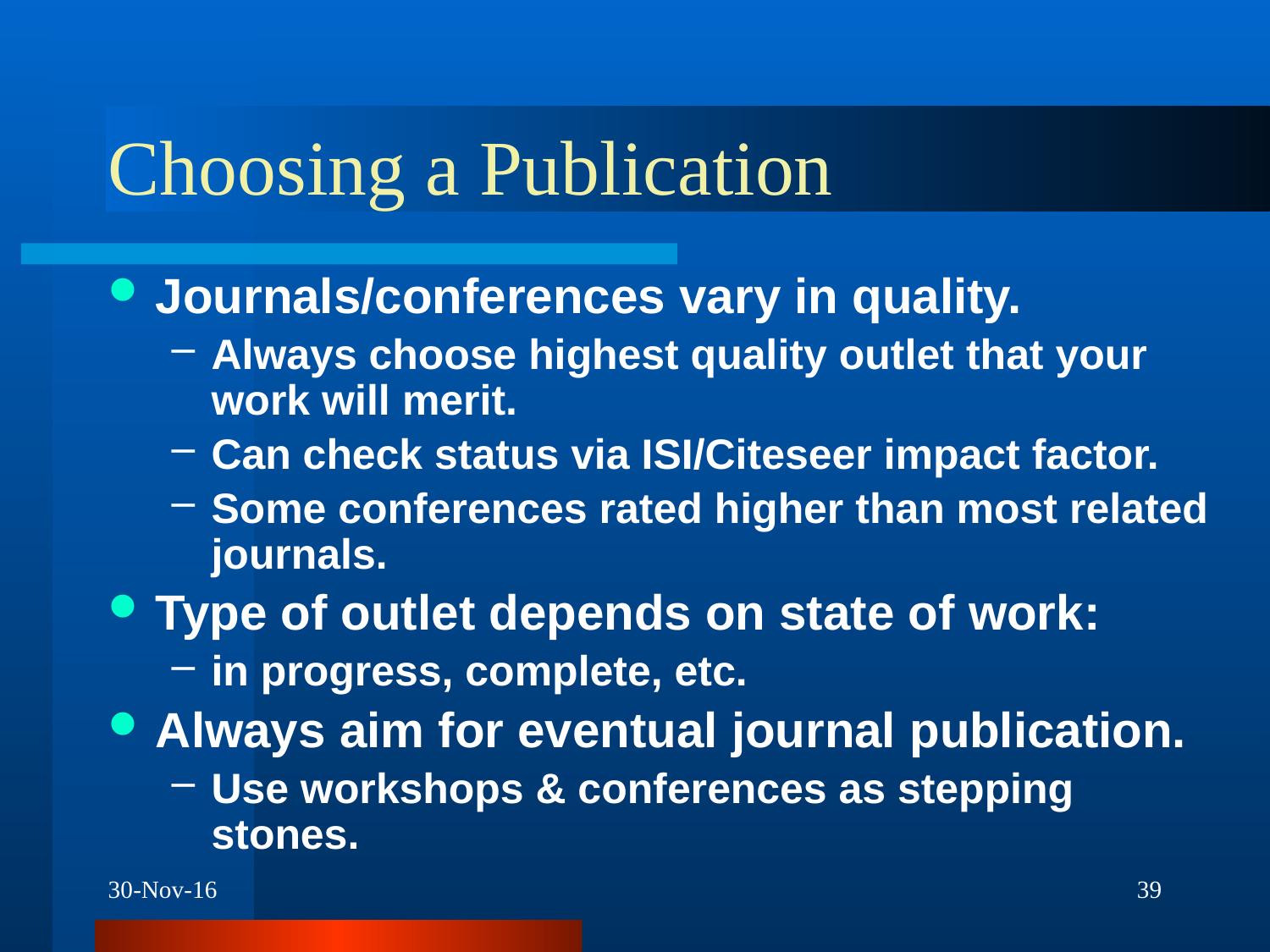

# Choosing a Publication
Journals/conferences vary in quality.
Always choose highest quality outlet that your work will merit.
Can check status via ISI/Citeseer impact factor.
Some conferences rated higher than most related journals.
Type of outlet depends on state of work:
in progress, complete, etc.
Always aim for eventual journal publication.
Use workshops & conferences as stepping stones.
30-Nov-16
39